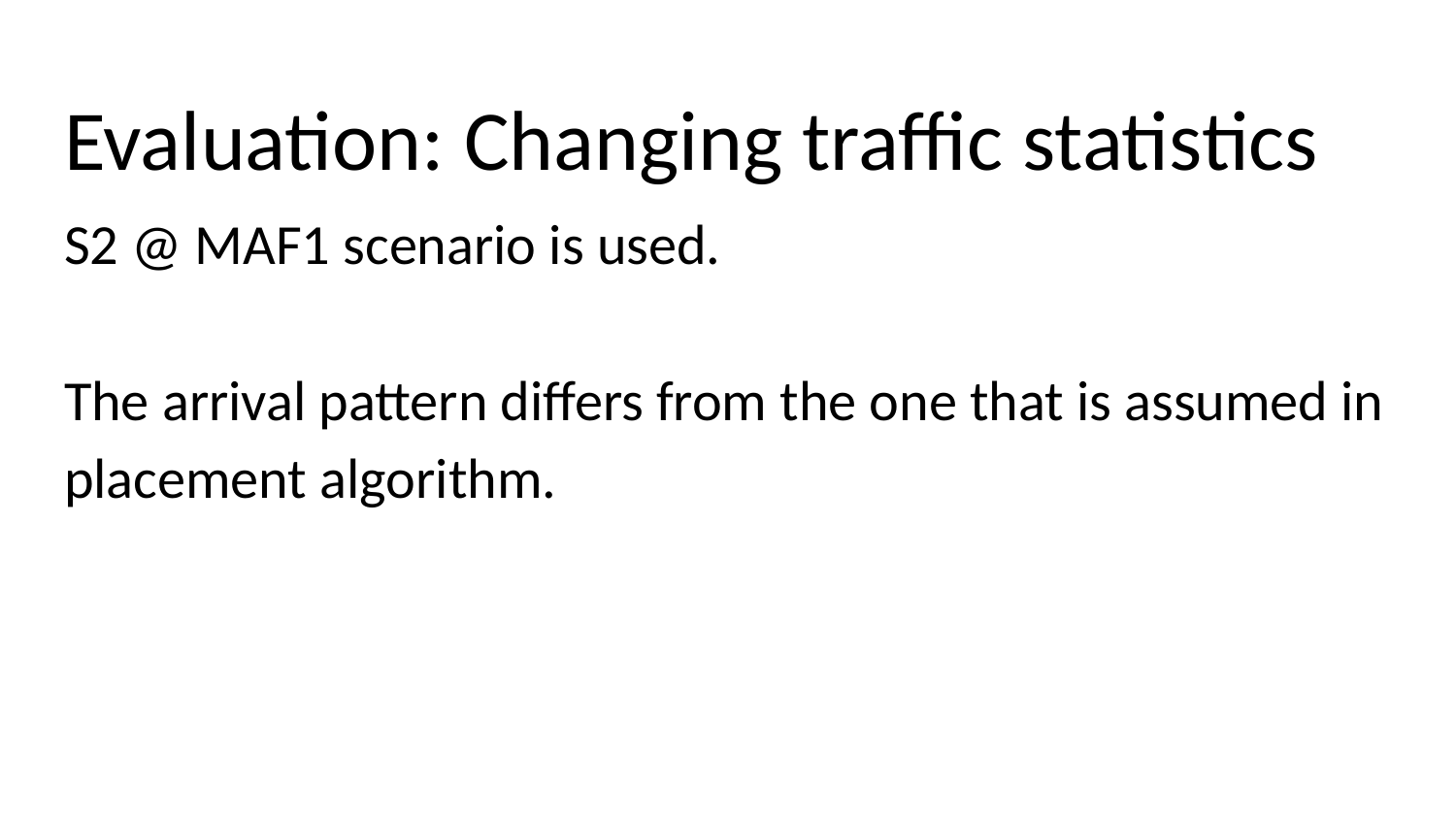

# Evaluation: Changing traffic statistics
S2 @ MAF1 scenario is used.

The arrival pattern differs from the one that is assumed in placement algorithm.